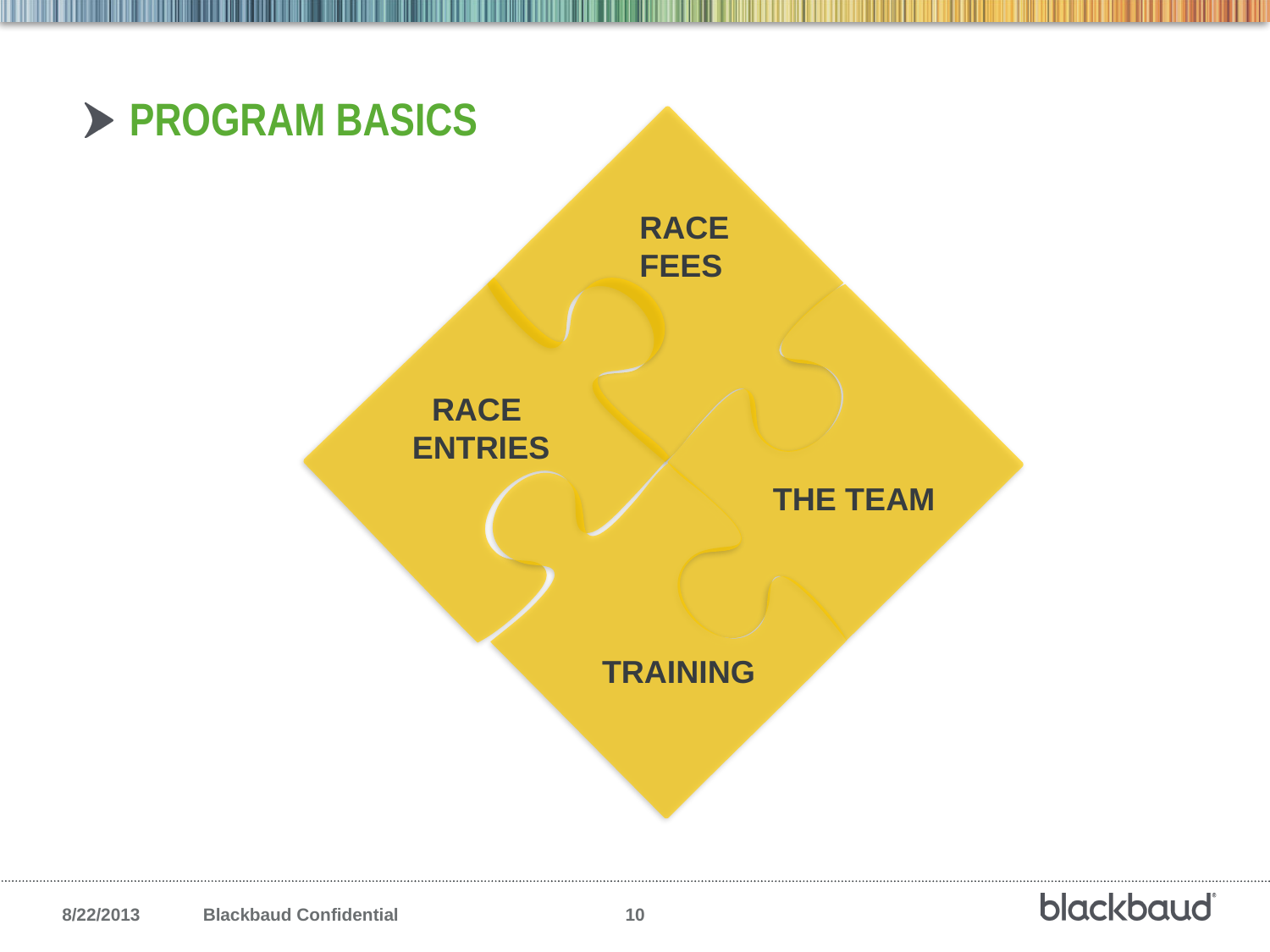

# Program Basics

RACE
FEES

RACE
ENTRIES

THE TEAM
TRAINING